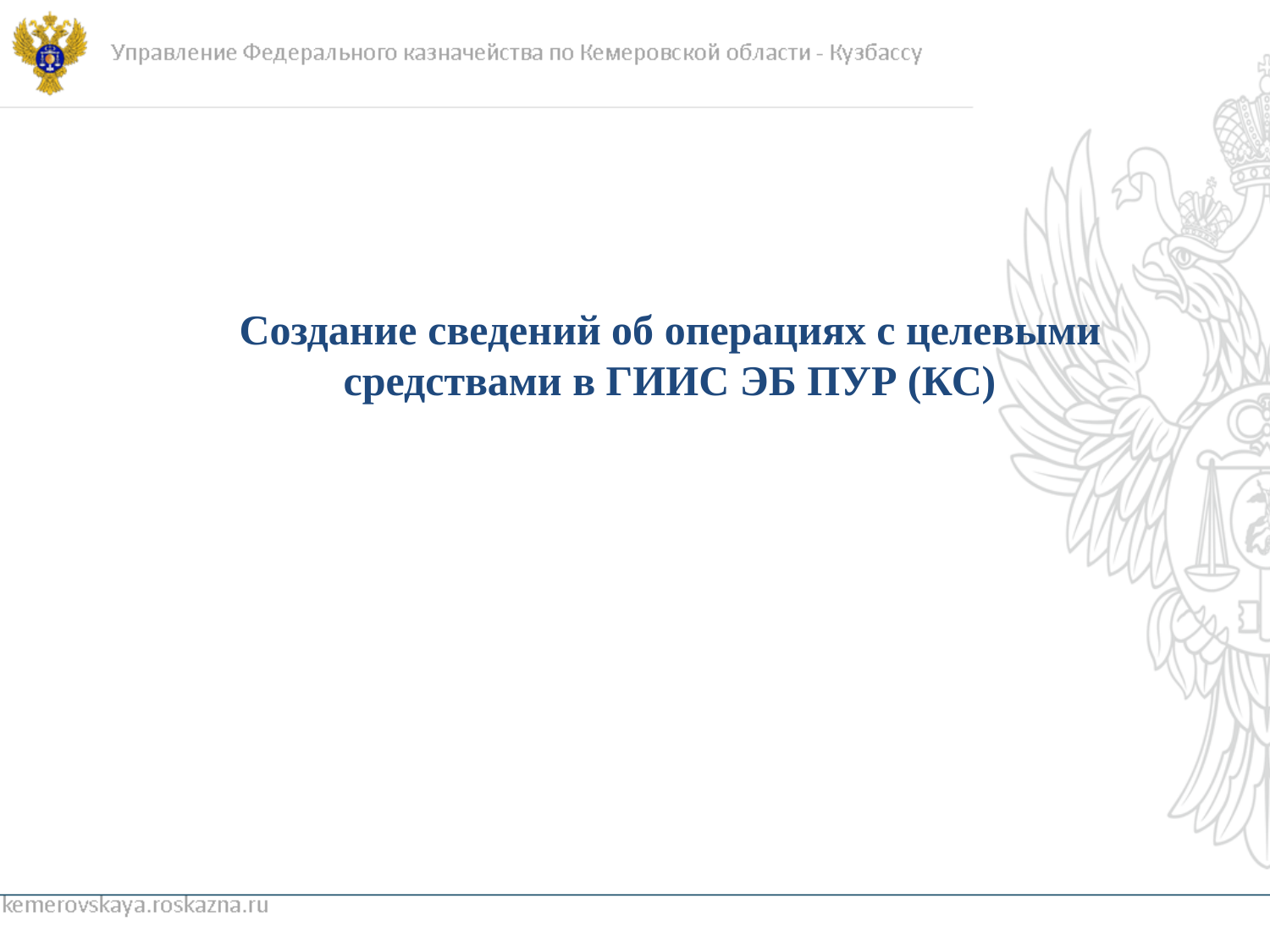

Создание сведений об операциях с целевыми средствами в ГИИС ЭБ ПУР (КС)
1
kemerovskaya.roskazna.ru
Управление Федерального казначейства по Кемеровской области - Кузбассу